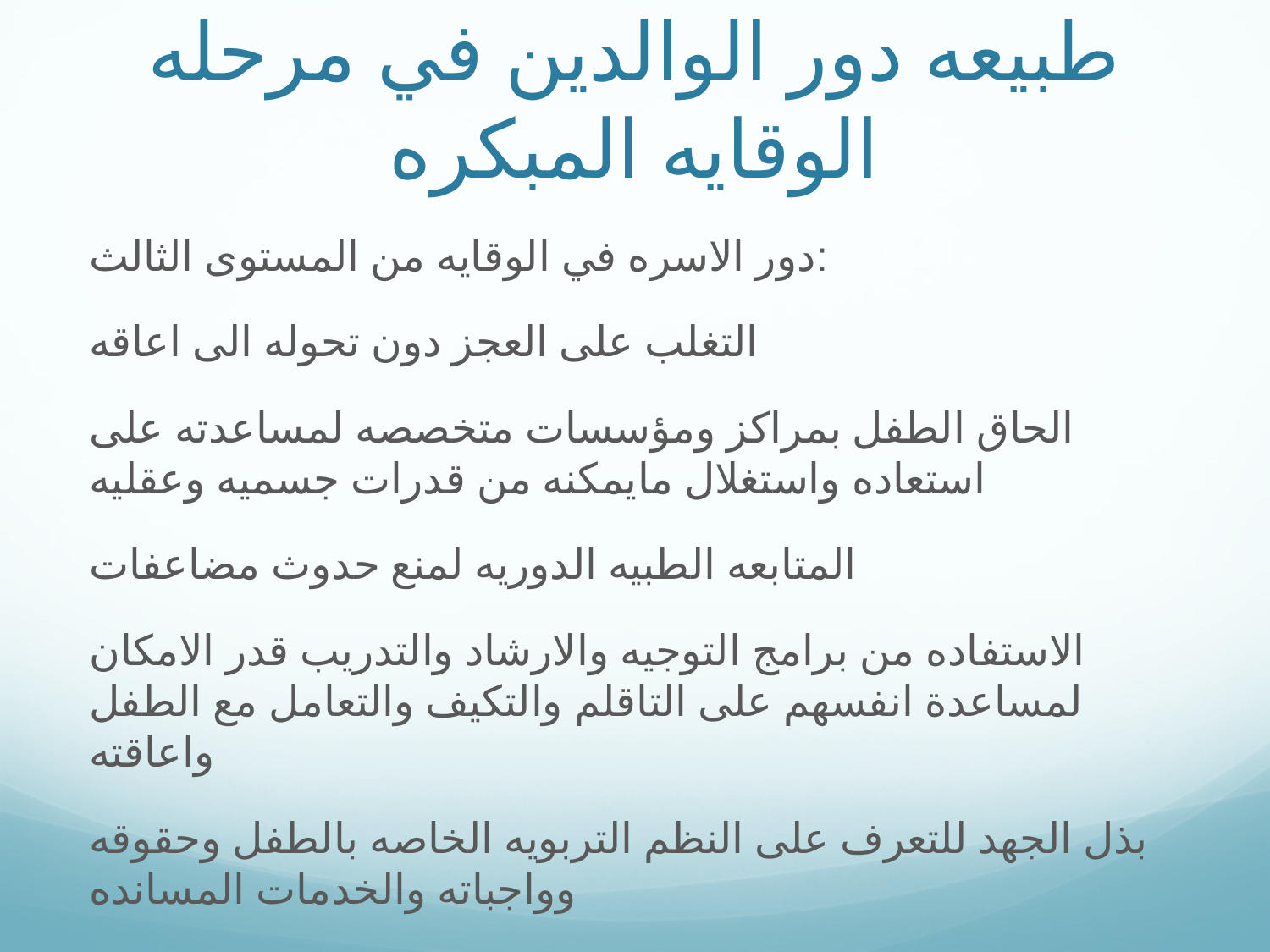

# طبيعه دور الوالدين في مرحله الوقايه المبكره
دور الاسره في الوقايه من المستوى الثالث:
التغلب على العجز دون تحوله الى اعاقه
الحاق الطفل بمراكز ومؤسسات متخصصه لمساعدته على استعاده واستغلال مايمكنه من قدرات جسميه وعقليه
المتابعه الطبيه الدوريه لمنع حدوث مضاعفات
الاستفاده من برامج التوجيه والارشاد والتدريب قدر الامكان لمساعدة انفسهم على التاقلم والتكيف والتعامل مع الطفل واعاقته
بذل الجهد للتعرف على النظم التربويه الخاصه بالطفل وحقوقه وواجباته والخدمات المسانده